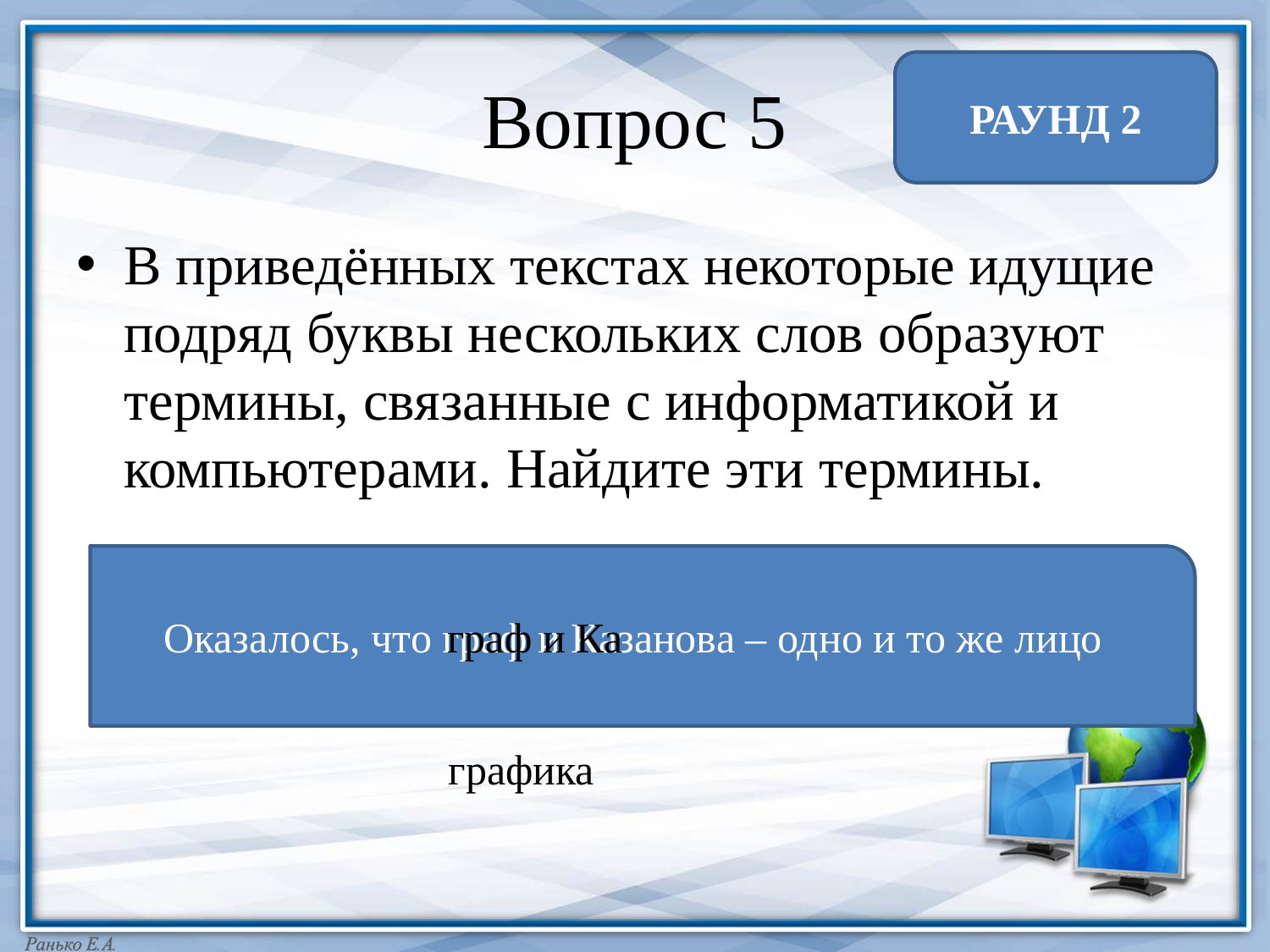

# Вопрос 5
РАУНД 2
В приведённых текстах некоторые идущие подряд буквы нескольких слов образуют термины, связанные с информатикой и компьютерами. Найдите эти термины.

Оказалось, что граф и Казанова – одно и то же лицо
граф и Ка
графика